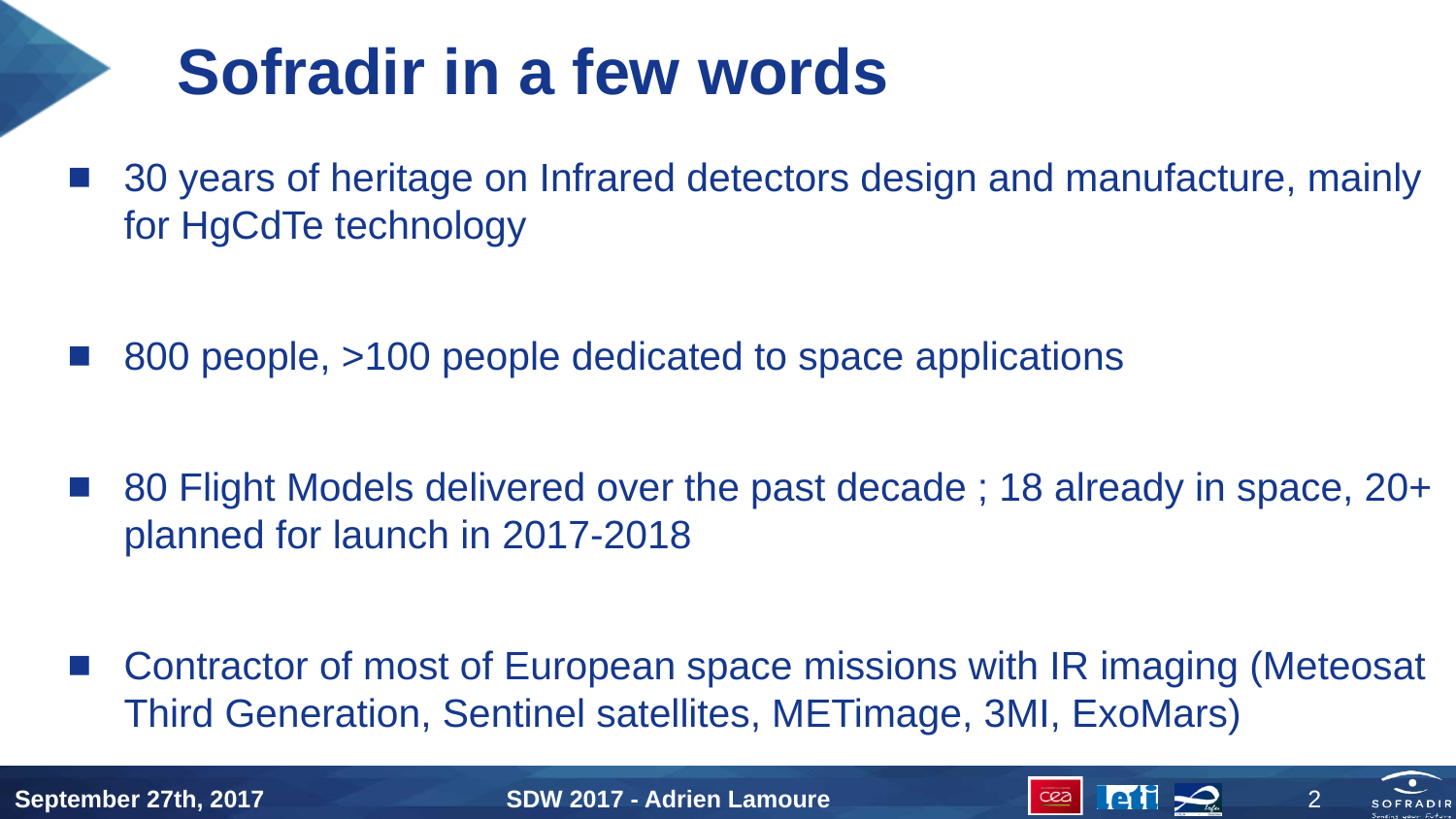

Sofradir in a few words
30 years of heritage on Infrared detectors design and manufacture, mainly for HgCdTe technology

800 people, >100 people dedicated to space applications

80 Flight Models delivered over the past decade ; 18 already in space, 20+ planned for launch in 2017-2018

Contractor of most of European space missions with IR imaging (Meteosat Third Generation, Sentinel satellites, METimage, 3MI, ExoMars)
September 27th, 2017
SDW 2017 - Adrien Lamoure
2